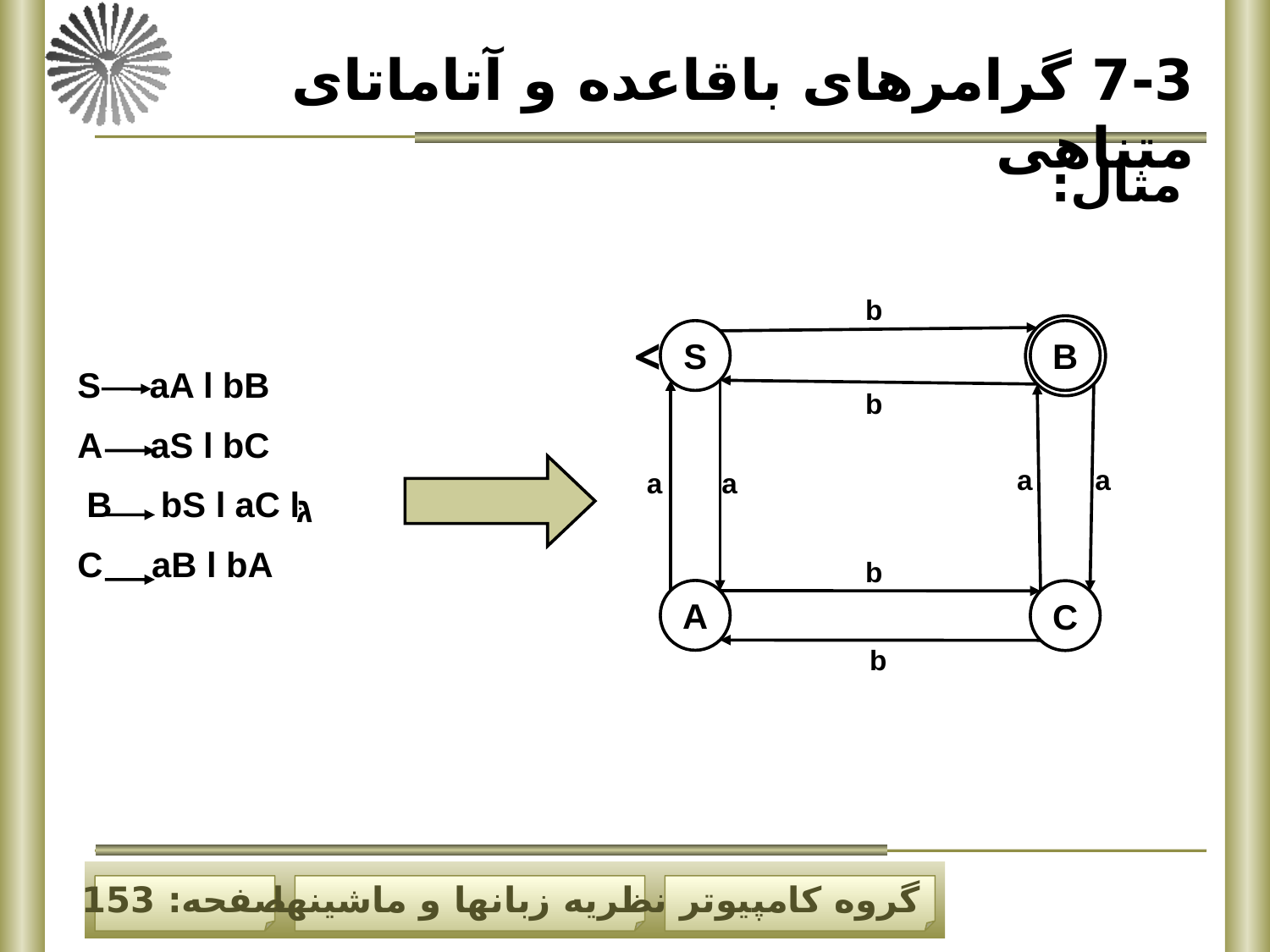

7-3 گرامرهای باقاعده و آتاماتای متناهی
مثال:
b

>
S
B
b
a
a
a
a
b
A
C
b
S     aA l bB
A     aS l bC
B     bS l aC l
C     aB l bA
גּ